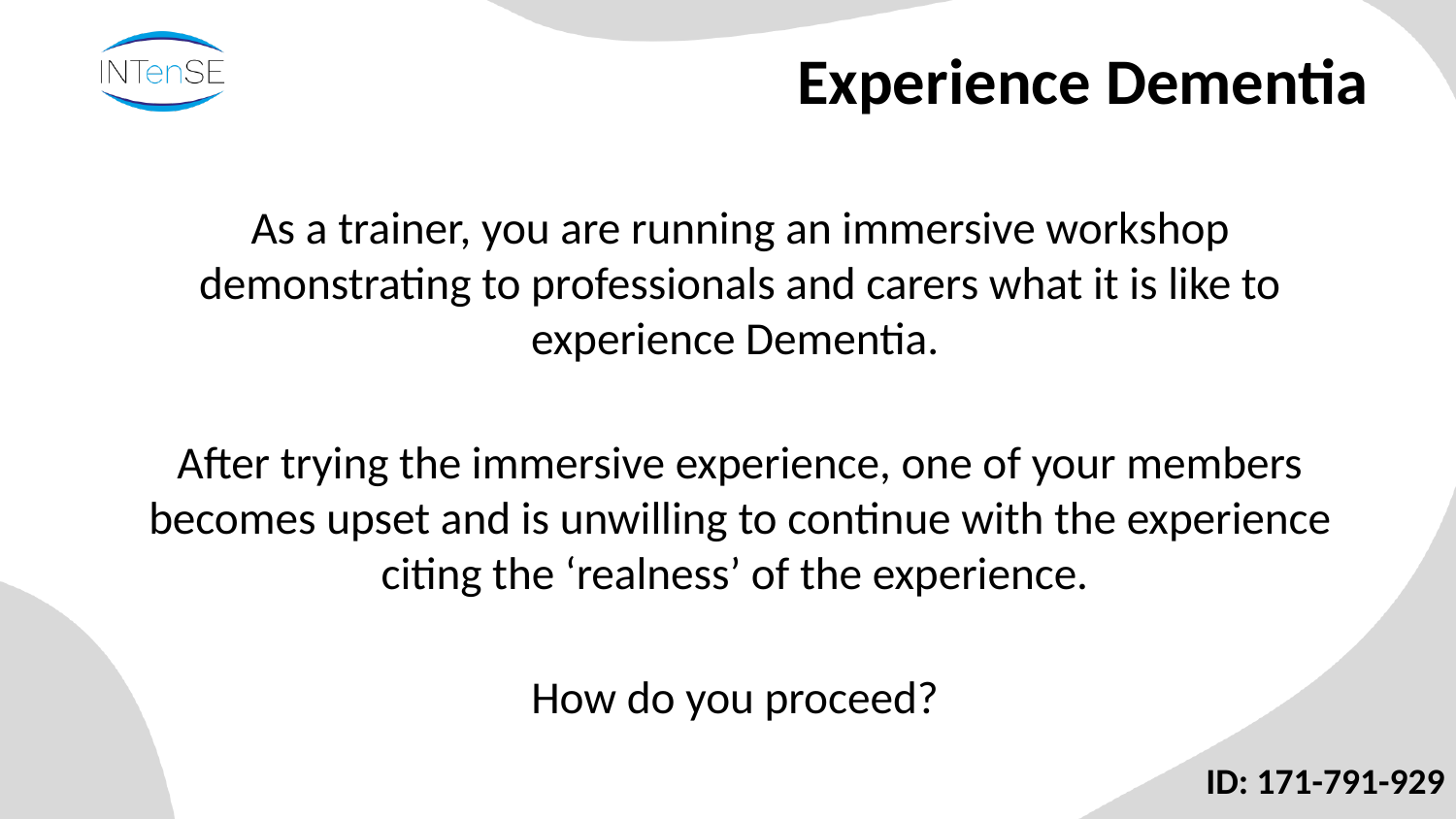

# Experience Dementia
As a trainer, you are running an immersive workshop demonstrating to professionals and carers what it is like to experience Dementia.

After trying the immersive experience, one of your members becomes upset and is unwilling to continue with the experience citing the ‘realness’ of the experience.

How do you proceed?
ID: 171-791-929